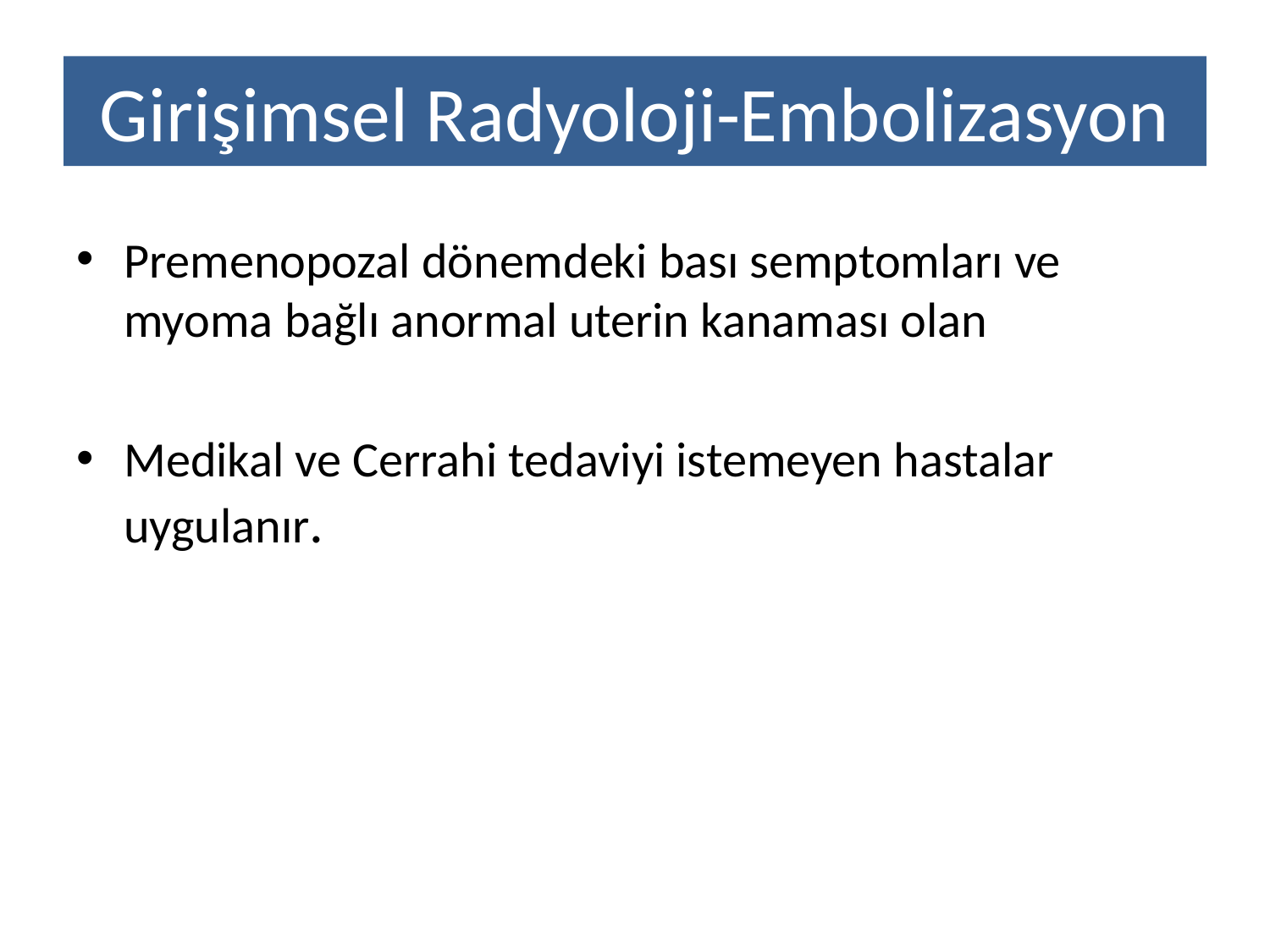

# Girişimsel Radyoloji-Embolizasyon
Premenopozal dönemdeki bası semptomları ve myoma bağlı anormal uterin kanaması olan

Medikal ve Cerrahi tedaviyi istemeyen hastalar uygulanır.